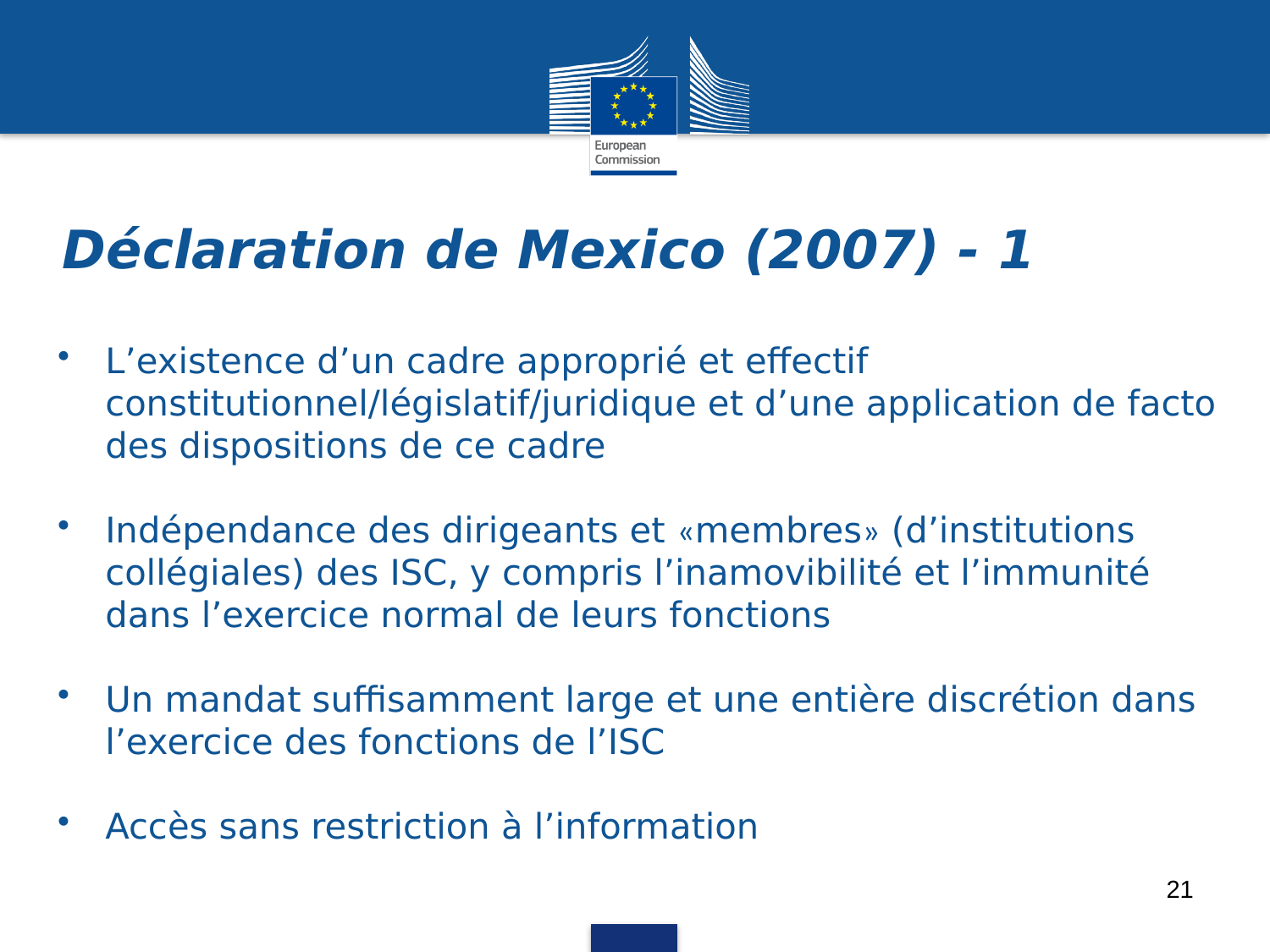

# Déclaration de Mexico (2007) - 1
L’existence d’un cadre approprié et effectif constitutionnel/législatif/juridique et d’une application de facto des dispositions de ce cadre
Indépendance des dirigeants et «membres» (d’institutions collégiales) des ISC, y compris l’inamovibilité et l’immunité dans l’exercice normal de leurs fonctions
Un mandat suffisamment large et une entière discrétion dans l’exercice des fonctions de l’ISC
Accès sans restriction à l’information

21